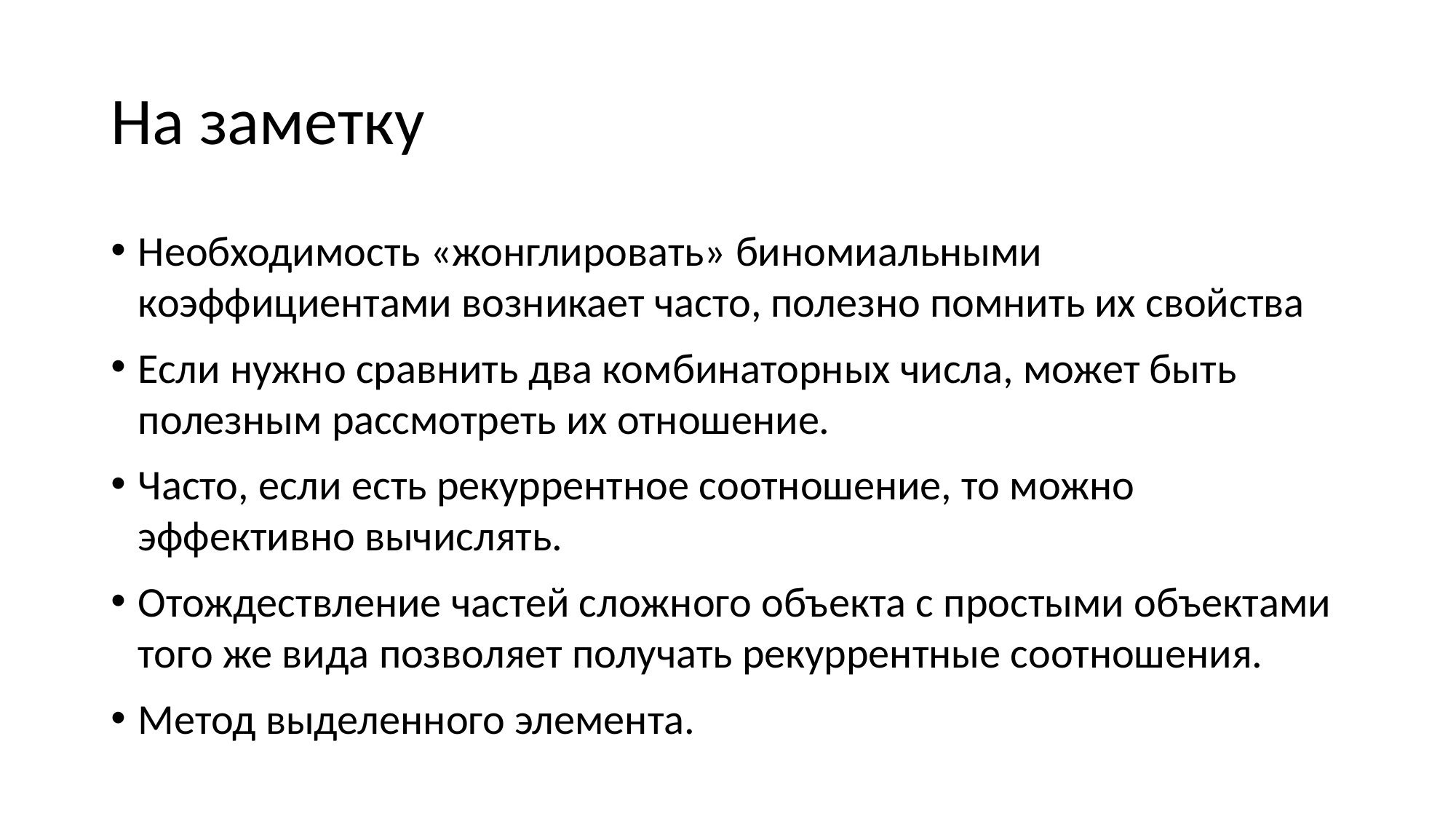

# На заметку
Необходимость «жонглировать» биномиальными коэффициентами возникает часто, полезно помнить их свойства
Если нужно сравнить два комбинаторных числа, может быть полезным рассмотреть их отношение.
Часто, если есть рекуррентное соотношение, то можно эффективно вычислять.
Отождествление частей сложного объекта с простыми объектами того же вида позволяет получать рекуррентные соотношения.
Метод выделенного элемента.